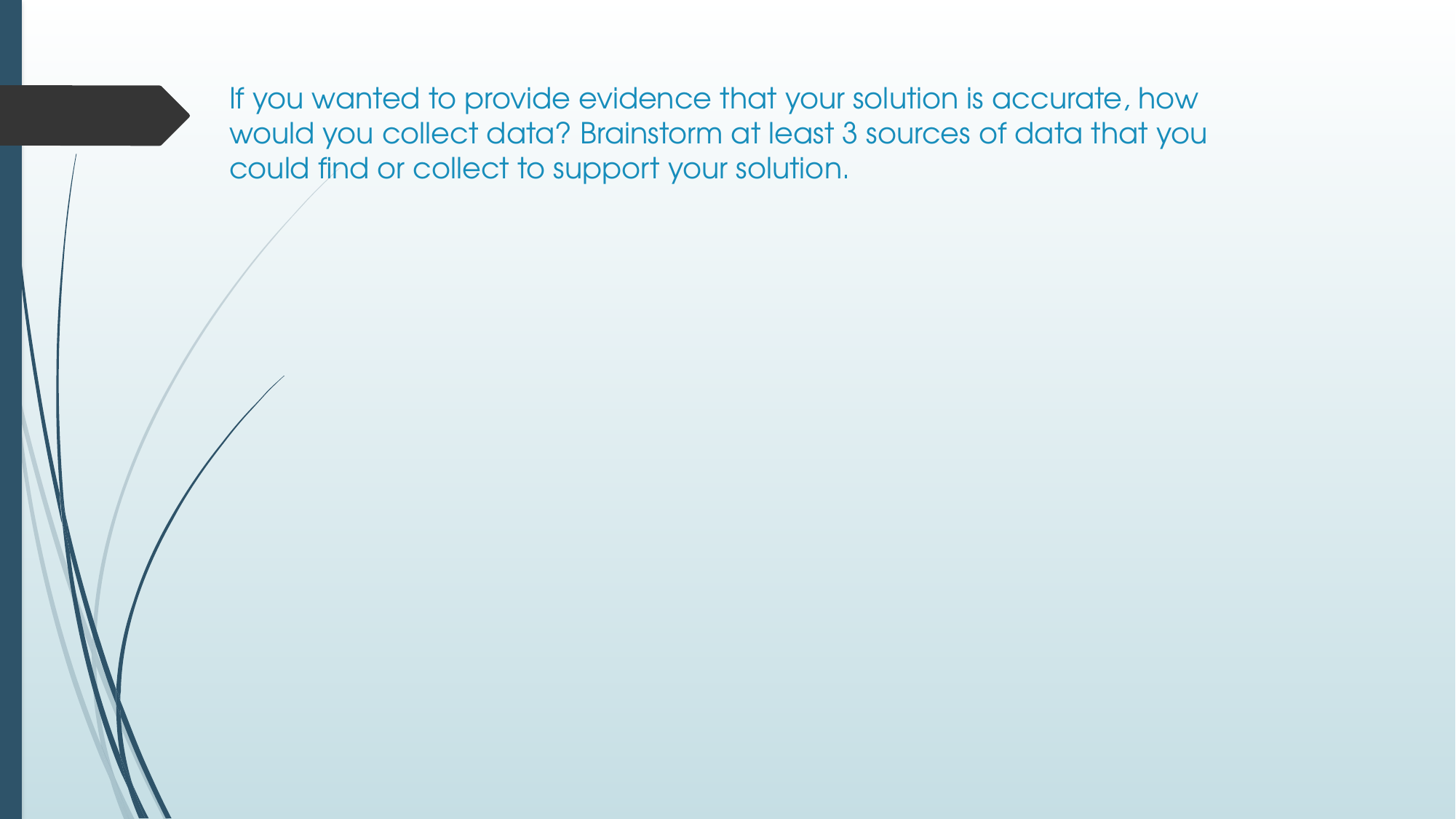

# If you wanted to provide evidence that your solution is accurate, how would you collect data? Brainstorm at least 3 sources of data that you could find or collect to support your solution.